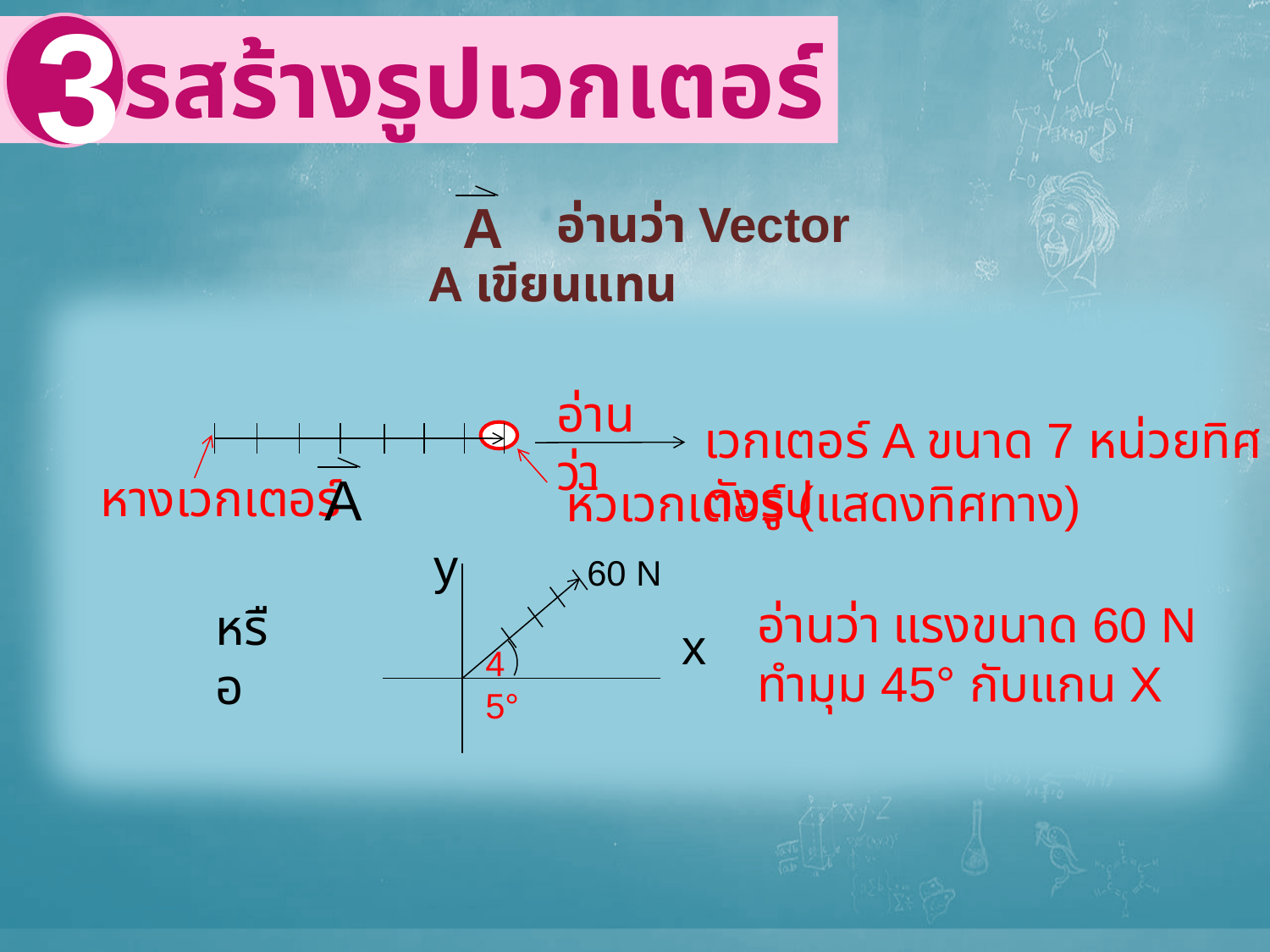

3
  การสร้างรูปเวกเตอร์
A
          อ่านว่า Vector A เขียนแทน

อ่านว่า
เวกเตอร์ A ขนาด 7 หน่วยทิศ ดังรูป

A
หางเวกเตอร์
หัวเวกเตอร์ (แสดงทิศทาง)
y
60 N
อ่านว่า แรงขนาด 60 N
ทำมุม 45° กับแกน X
หรือ
x

45°